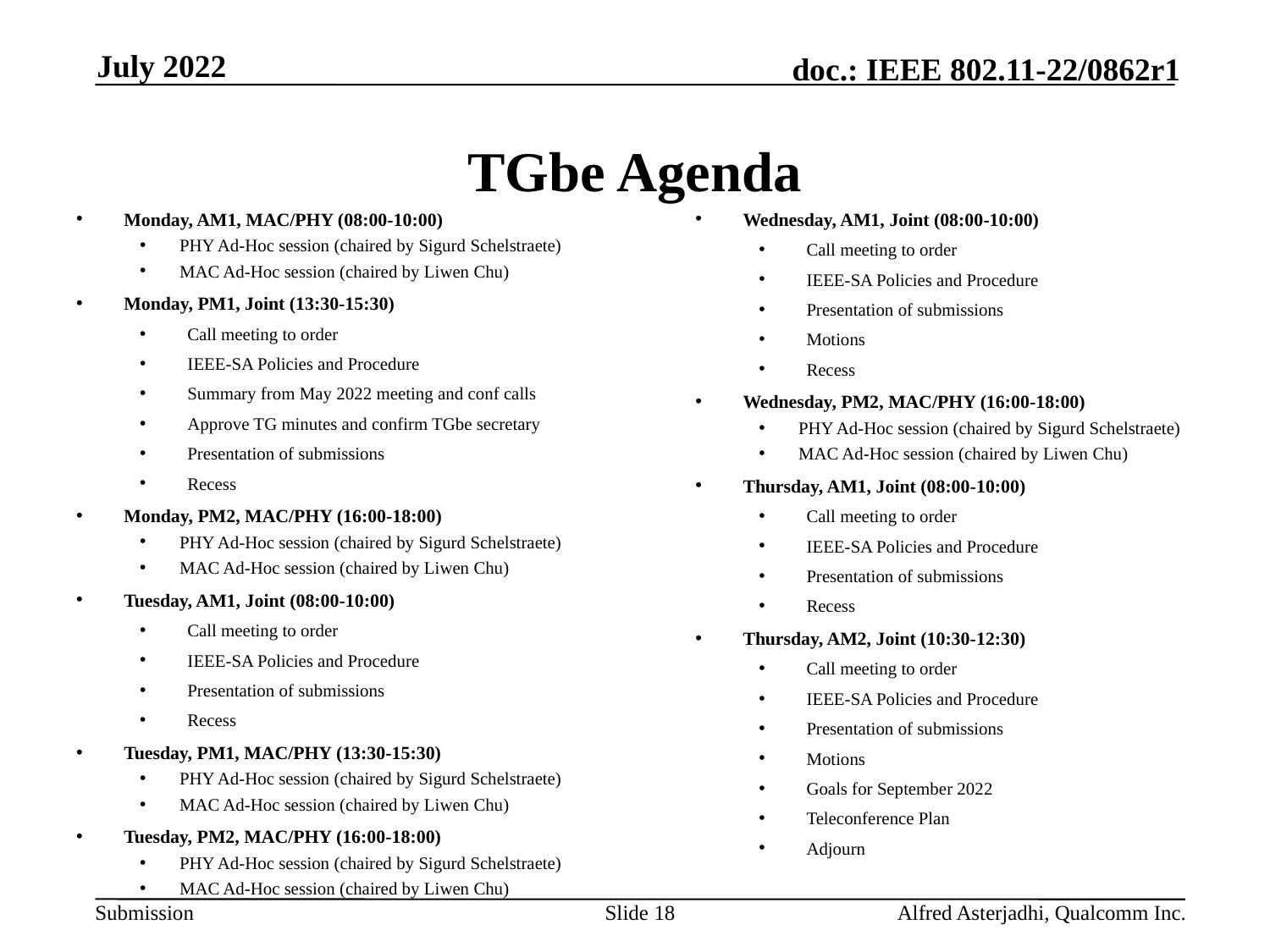

July 2022
# TGbe Agenda
Monday, AM1, MAC/PHY (08:00-10:00)
PHY Ad-Hoc session (chaired by Sigurd Schelstraete)
MAC Ad-Hoc session (chaired by Liwen Chu)
Monday, PM1, Joint (13:30-15:30)
Call meeting to order
IEEE-SA Policies and Procedure
Summary from May 2022 meeting and conf calls
Approve TG minutes and confirm TGbe secretary
Presentation of submissions
Recess
Monday, PM2, MAC/PHY (16:00-18:00)
PHY Ad-Hoc session (chaired by Sigurd Schelstraete)
MAC Ad-Hoc session (chaired by Liwen Chu)
Tuesday, AM1, Joint (08:00-10:00)
Call meeting to order
IEEE-SA Policies and Procedure
Presentation of submissions
Recess
Tuesday, PM1, MAC/PHY (13:30-15:30)
PHY Ad-Hoc session (chaired by Sigurd Schelstraete)
MAC Ad-Hoc session (chaired by Liwen Chu)
Tuesday, PM2, MAC/PHY (16:00-18:00)
PHY Ad-Hoc session (chaired by Sigurd Schelstraete)
MAC Ad-Hoc session (chaired by Liwen Chu)
Wednesday, AM1, Joint (08:00-10:00)
Call meeting to order
IEEE-SA Policies and Procedure
Presentation of submissions
Motions
Recess
Wednesday, PM2, MAC/PHY (16:00-18:00)
PHY Ad-Hoc session (chaired by Sigurd Schelstraete)
MAC Ad-Hoc session (chaired by Liwen Chu)
Thursday, AM1, Joint (08:00-10:00)
Call meeting to order
IEEE-SA Policies and Procedure
Presentation of submissions
Recess
Thursday, AM2, Joint (10:30-12:30)
Call meeting to order
IEEE-SA Policies and Procedure
Presentation of submissions
Motions
Goals for September 2022
Teleconference Plan
Adjourn
Slide 18
Alfred Asterjadhi, Qualcomm Inc.